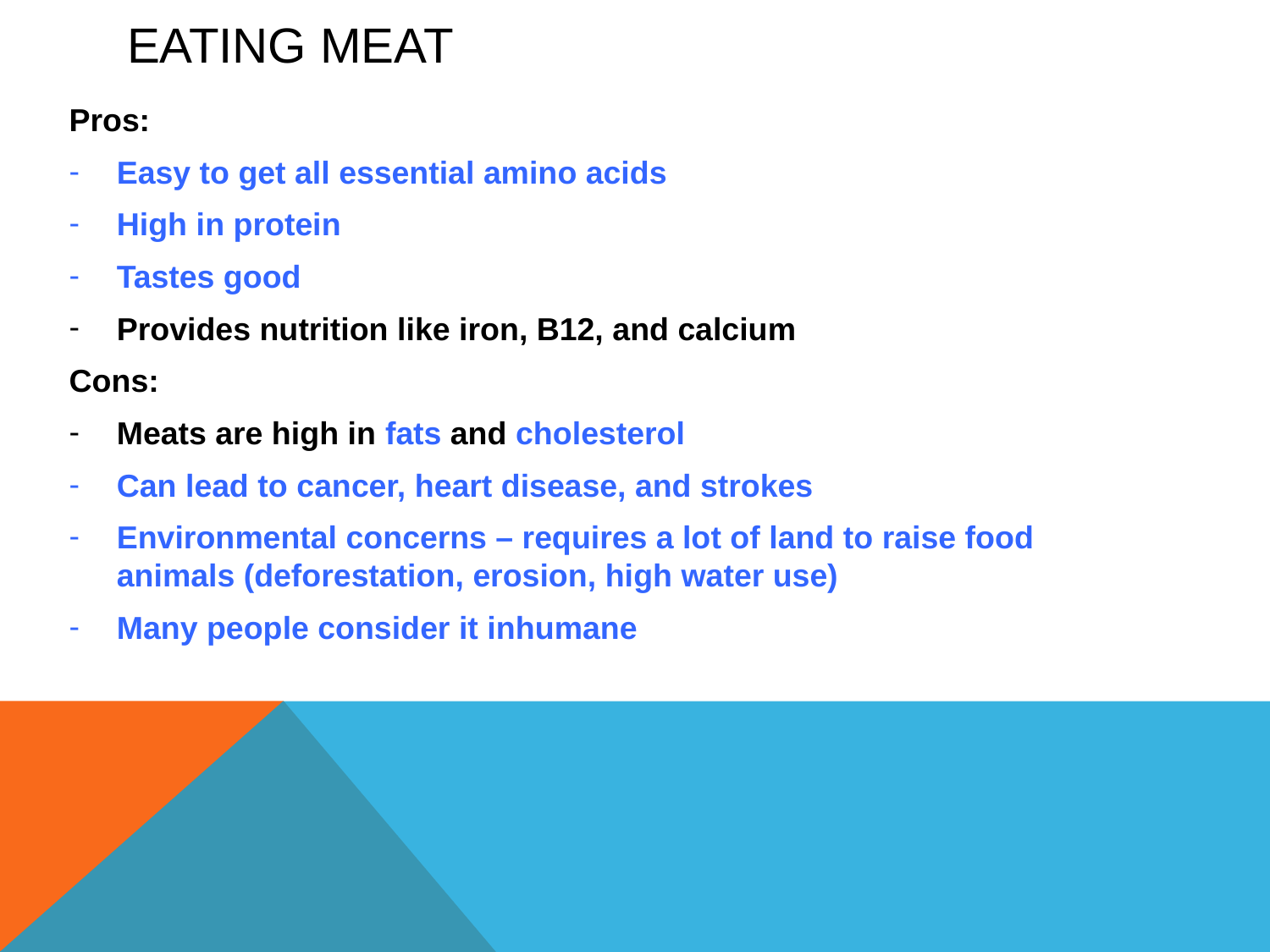

# Eating Meat
Pros:
Easy to get all essential amino acids
High in protein
Tastes good
Provides nutrition like iron, B12, and calcium
Cons:
Meats are high in fats and cholesterol
Can lead to cancer, heart disease, and strokes
Environmental concerns – requires a lot of land to raise food animals (deforestation, erosion, high water use)
Many people consider it inhumane